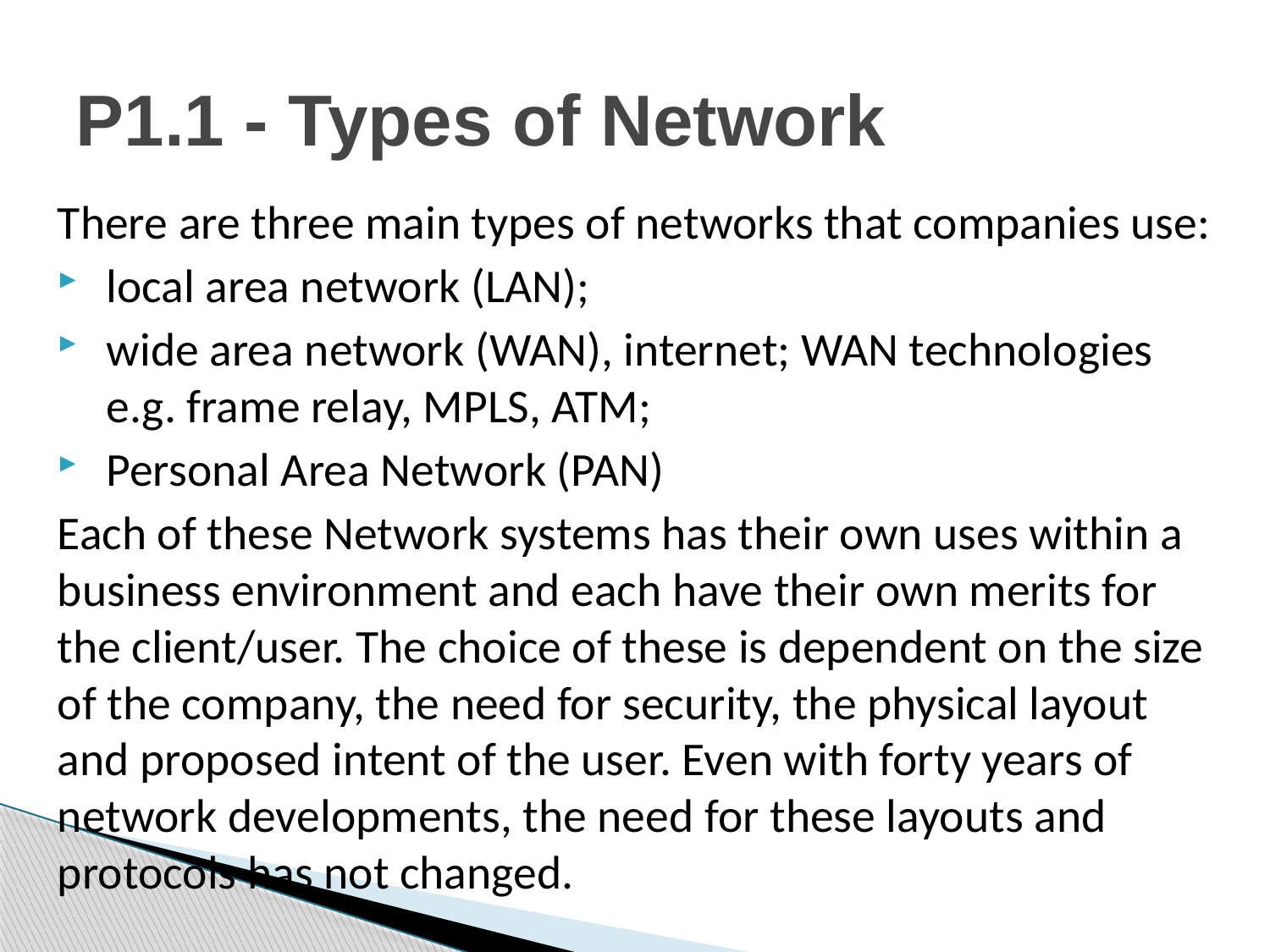

# P1.1 - Types of Network
There are three main types of networks that companies use:
local area network (LAN);
wide area network (WAN), internet; WAN technologies e.g. frame relay, MPLS, ATM;
Personal Area Network (PAN)
Each of these Network systems has their own uses within a business environment and each have their own merits for the client/user. The choice of these is dependent on the size of the company, the need for security, the physical layout and proposed intent of the user. Even with forty years of network developments, the need for these layouts and protocols has not changed.